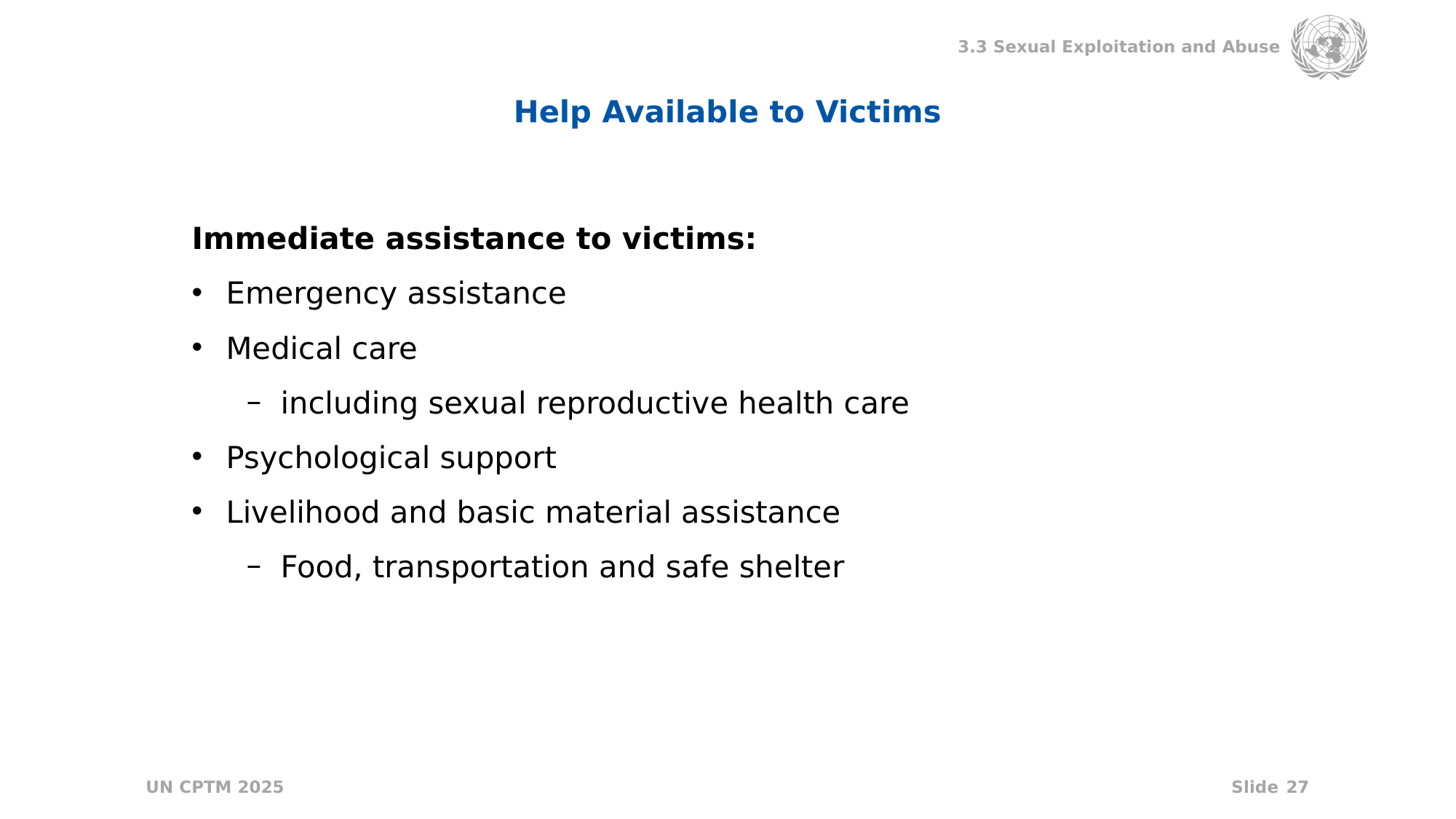

Help Available to Victims
Immediate assistance to victims:
Emergency assistance
Medical care
including sexual reproductive health care
Psychological support
Livelihood and basic material assistance
Food, transportation and safe shelter